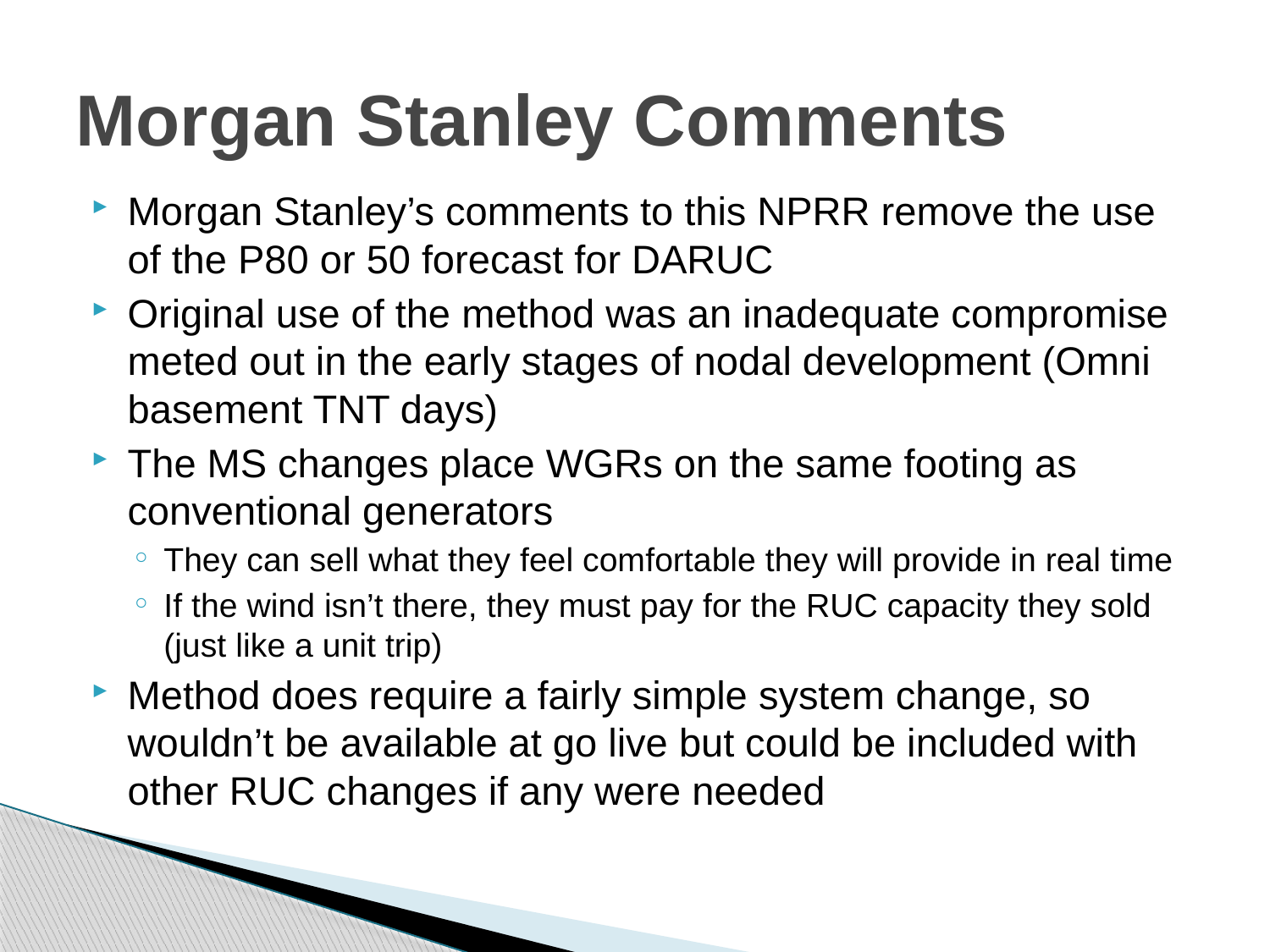

# Morgan Stanley Comments
Morgan Stanley’s comments to this NPRR remove the use of the P80 or 50 forecast for DARUC
Original use of the method was an inadequate compromise meted out in the early stages of nodal development (Omni basement TNT days)
The MS changes place WGRs on the same footing as conventional generators
They can sell what they feel comfortable they will provide in real time
If the wind isn’t there, they must pay for the RUC capacity they sold (just like a unit trip)
Method does require a fairly simple system change, so wouldn’t be available at go live but could be included with other RUC changes if any were needed